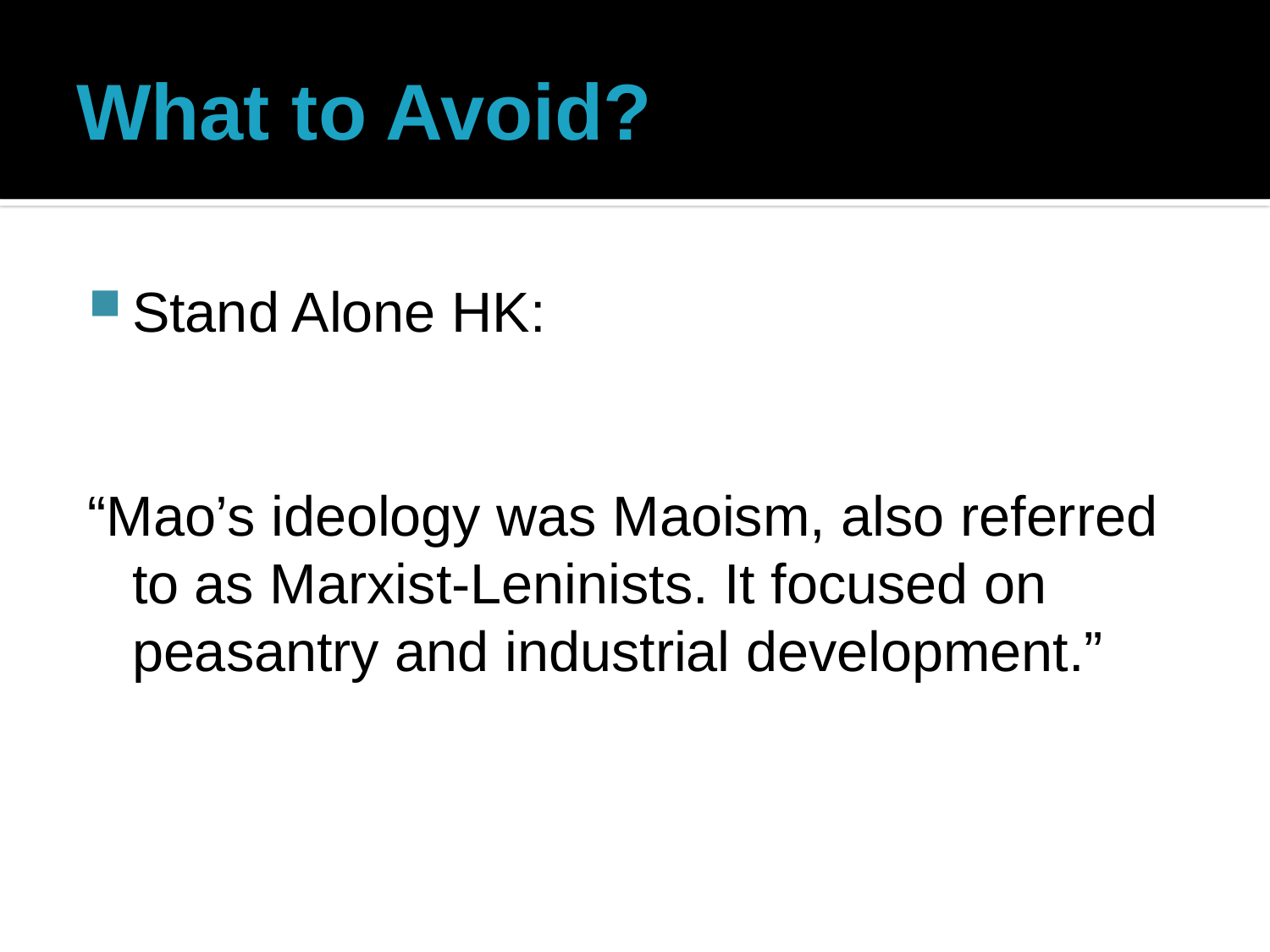

# What to Avoid?

Stand Alone HK:

“Mao’s ideology was Maoism, also referred to as Marxist-Leninists. It focused on peasantry and industrial development.”